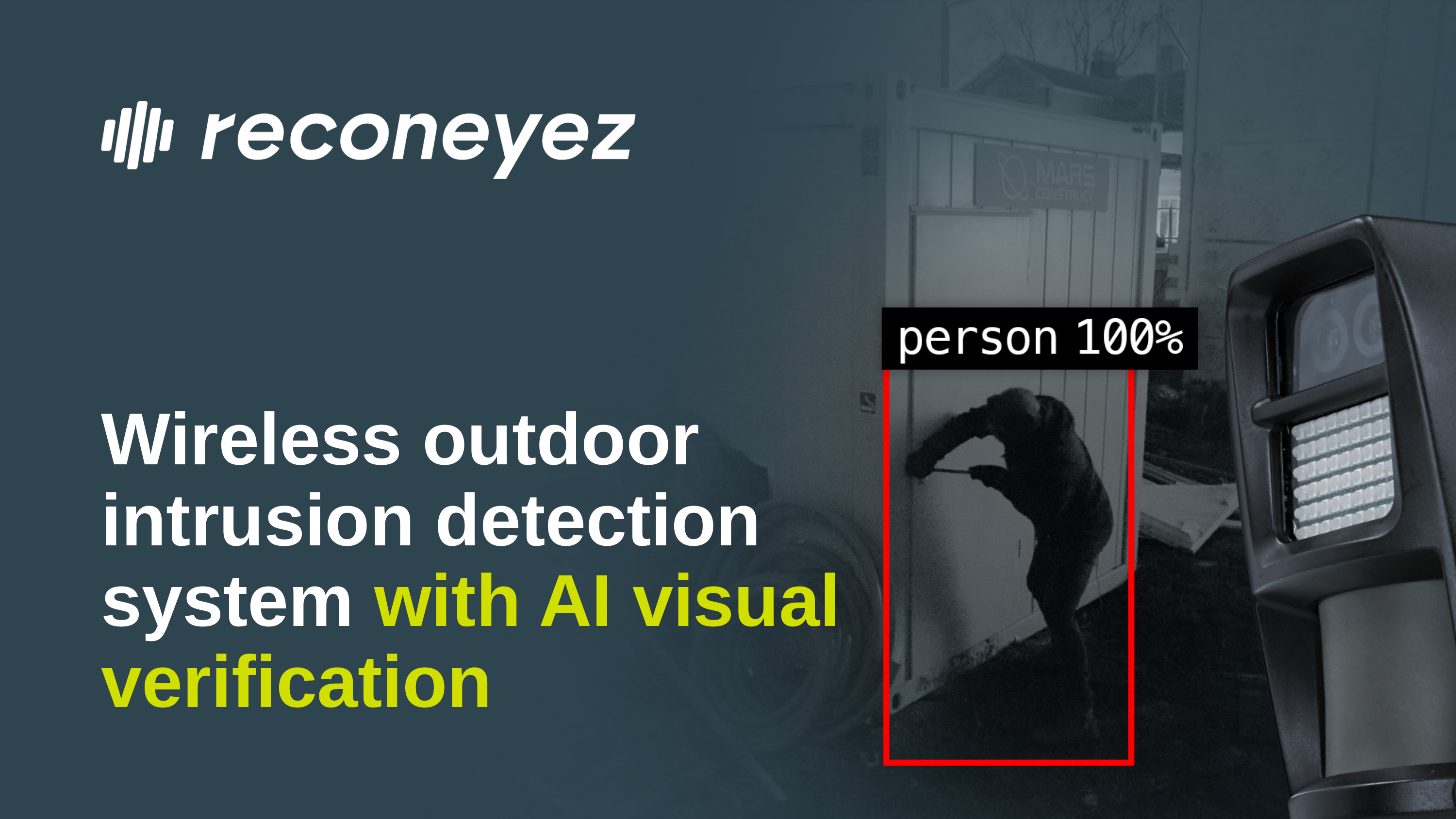

Wireless outdoor intrusion detection system with AI visual verification